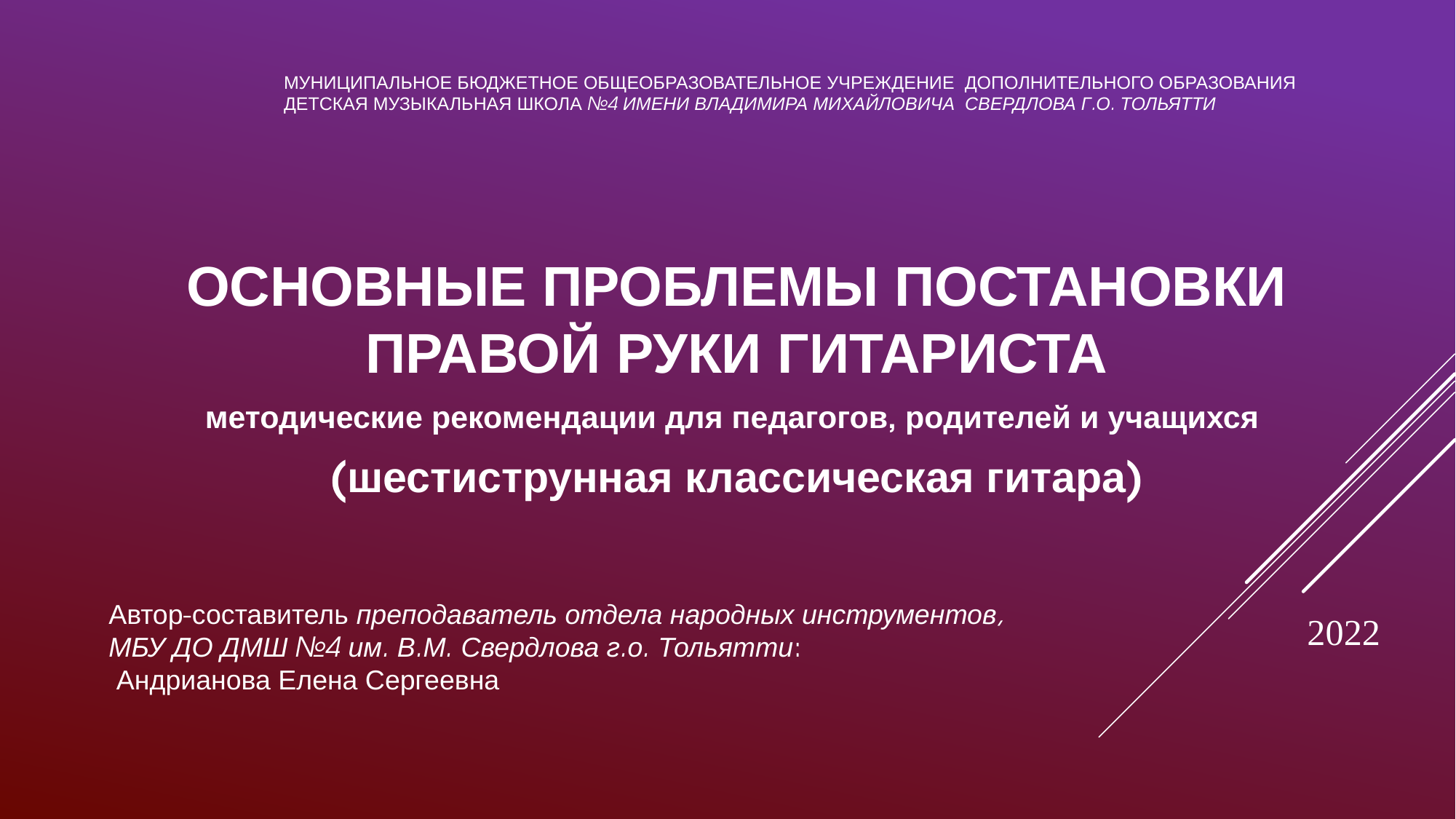

# Муниципальное бюджетное общеобразовательное учреждение  дополнительного образования  ДЕТСКАЯ МУЗЫКАЛЬНАЯ ШКОЛА №4 имЕНИ ВЛАДИМИРА МИХАЙЛОВИЧА  Свердлова г.о. Тольятти

ОСНОВНЫЕ ПРОБЛЕМЫ ПОСТАНОВКИ ПРАВОЙ РУКИ ГИТАРИСТА
методические рекомендации для педагогов, родителей и учащихся
(шестиструнная классическая гитара)

2022
Автор-составитель преподаватель отдела народных инструментов,
МБУ ДО ДМШ №4 им. В.М. Свердлова г.о. Тольятти:
 Андрианова Елена Сергеевна